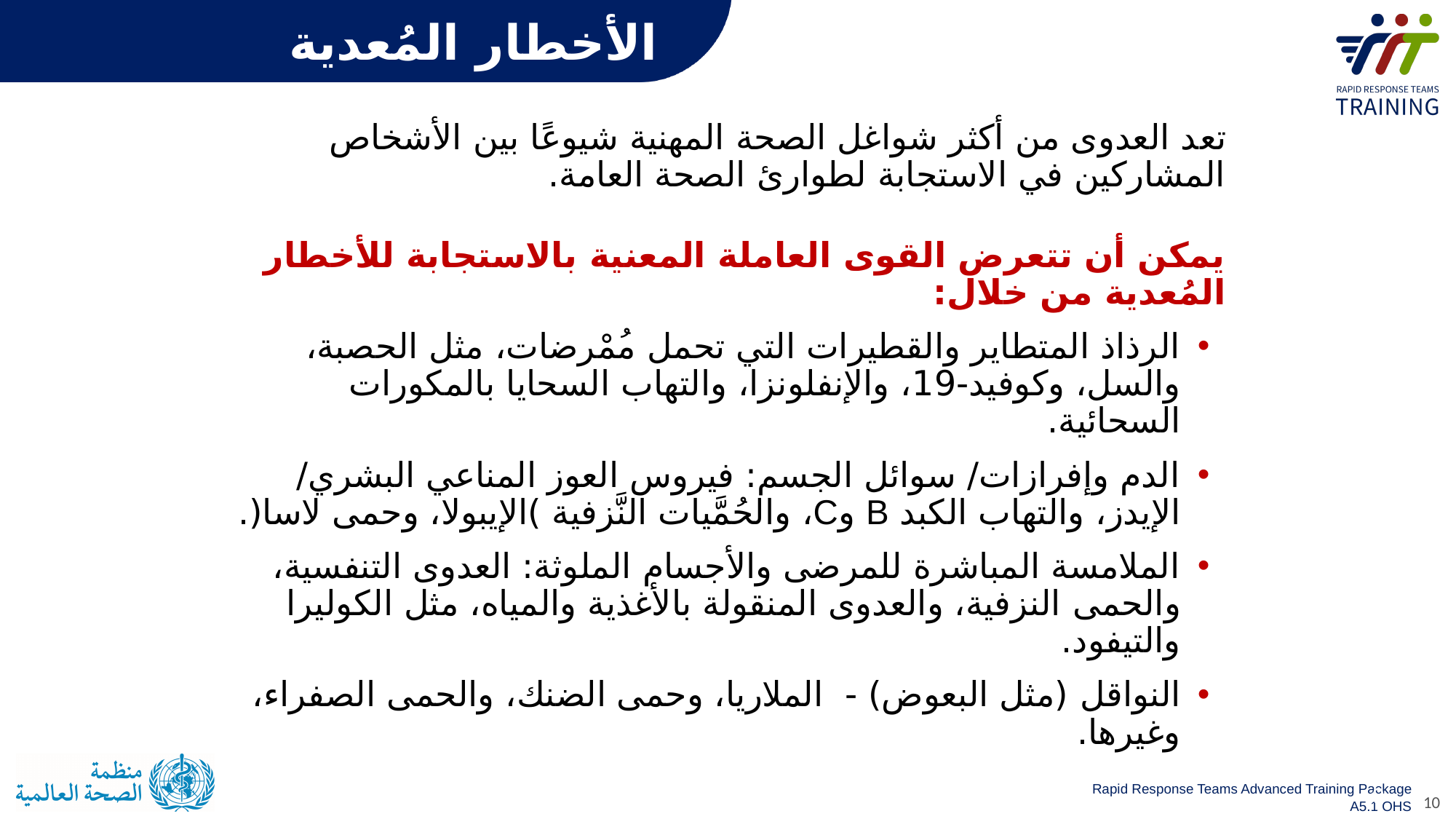

الأخطار المُعدية
تعد العدوى من أكثر شواغل الصحة المهنية شيوعًا بين الأشخاص المشاركين في الاستجابة لطوارئ الصحة العامة.

يمكن أن تتعرض القوى العاملة المعنية بالاستجابة للأخطار المُعدية من خلال:
الرذاذ المتطاير والقطيرات التي تحمل مُمْرضات، مثل الحصبة، والسل، وكوفيد-19، والإنفلونزا، والتهاب السحايا بالمكورات السحائية.
الدم وإفرازات/ سوائل الجسم: فيروس العوز المناعي البشري/ الإيدز، والتهاب الكبد B وC، والحُمَّيات النَّزفية )الإيبولا، وحمى لاسا(.
الملامسة المباشرة للمرضى والأجسام الملوثة: العدوى التنفسية، والحمى النزفية، والعدوى المنقولة بالأغذية والمياه، مثل الكوليرا والتيفود.
النواقل (مثل البعوض) -  الملاريا، وحمى الضنك، والحمى الصفراء، وغيرها.
10